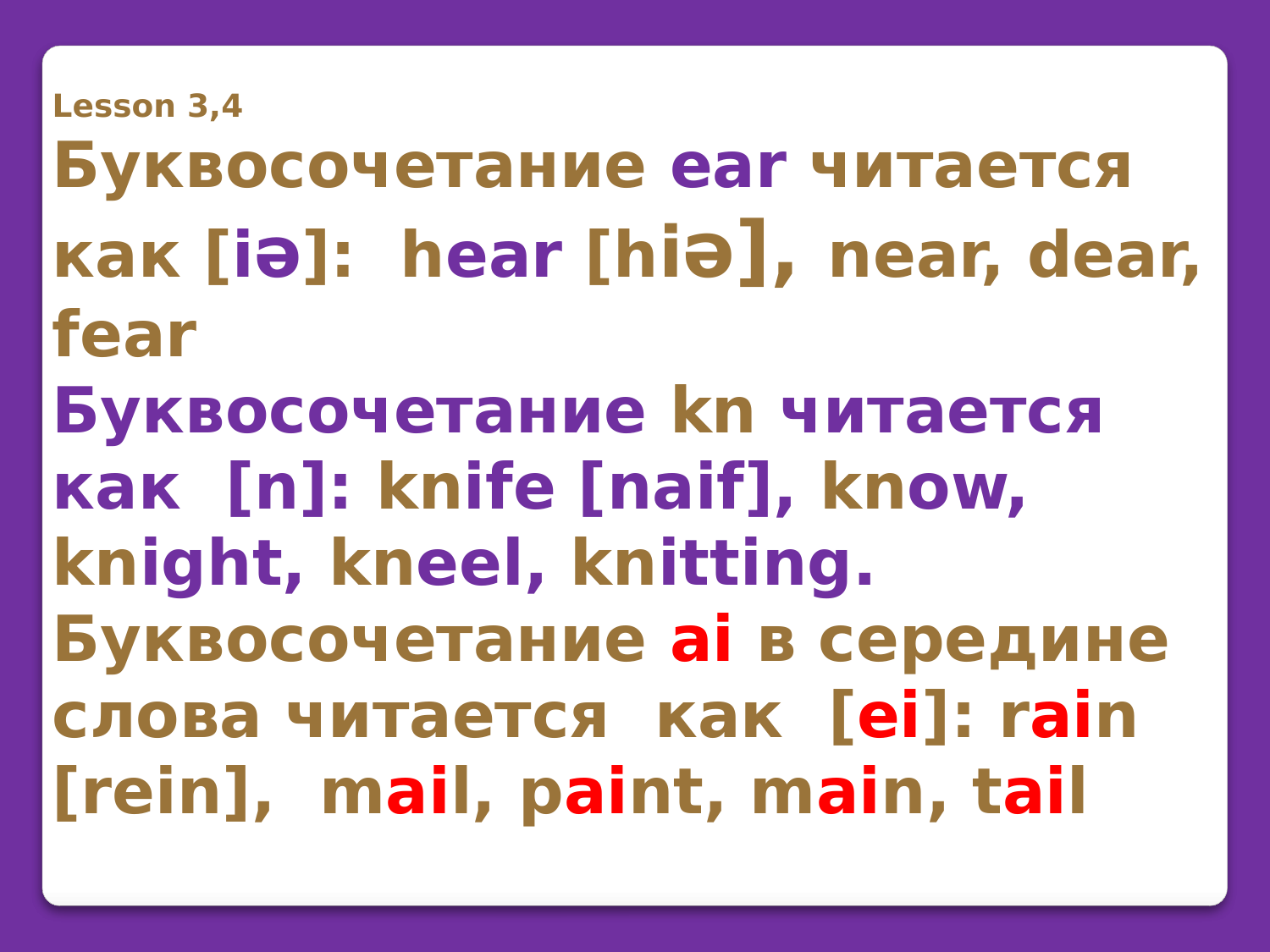

Lesson 3,4
Буквосочетание ear читается как [iə]:  hear [hiə], near, dear, fear
Буквосочетание kn читается  как  [n]: knife [naif], know, knight, kneel, knitting.
Буквосочетание ai в середине
cлова читается  как  [ei]: rain [rein],  mail, paint, main, tail